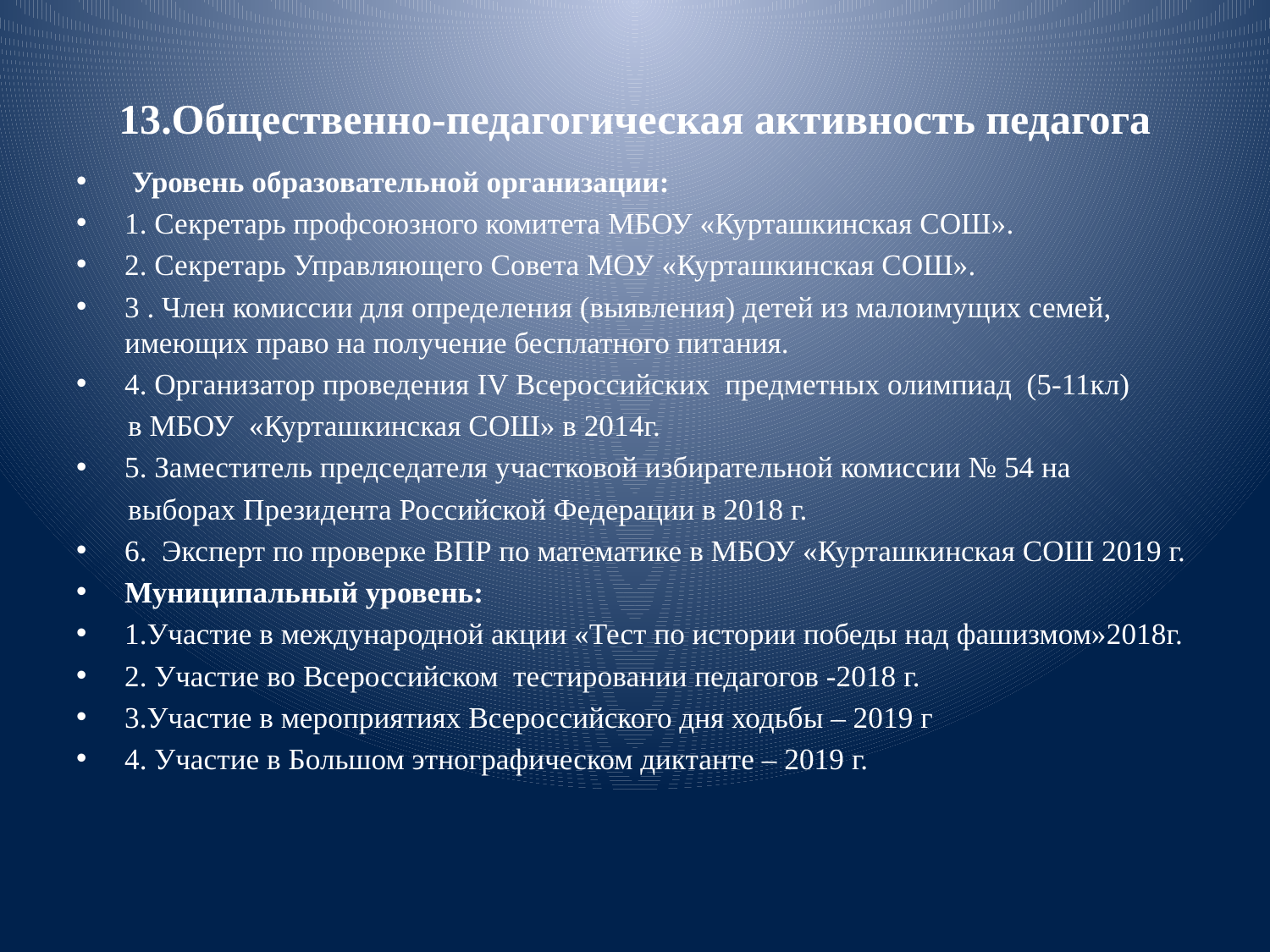

# 13.Общественно-педагогическая активность педагога
 Уровень образовательной организации:
1. Секретарь профсоюзного комитета МБОУ «Курташкинская СОШ».
2. Секретарь Управляющего Совета МОУ «Курташкинская СОШ».
3 . Член комиссии для определения (выявления) детей из малоимущих семей, имеющих право на получение бесплатного питания.
4. Организатор проведения IV Всероссийских  предметных олимпиад  (5-11кл)
       в МБОУ  «Курташкинская СОШ» в 2014г.
5. Заместитель председателя участковой избирательной комиссии № 54 на
       выборах Президента Российской Федерации в 2018 г.
6.  Эксперт по проверке ВПР по математике в МБОУ «Курташкинская СОШ 2019 г.
Муниципальный уровень:
1.Участие в международной акции «Тест по истории победы над фашизмом»2018г.
2. Участие во Всероссийском  тестировании педагогов -2018 г.
3.Участие в мероприятиях Всероссийского дня ходьбы – 2019 г
4. Участие в Большом этнографическом диктанте – 2019 г.